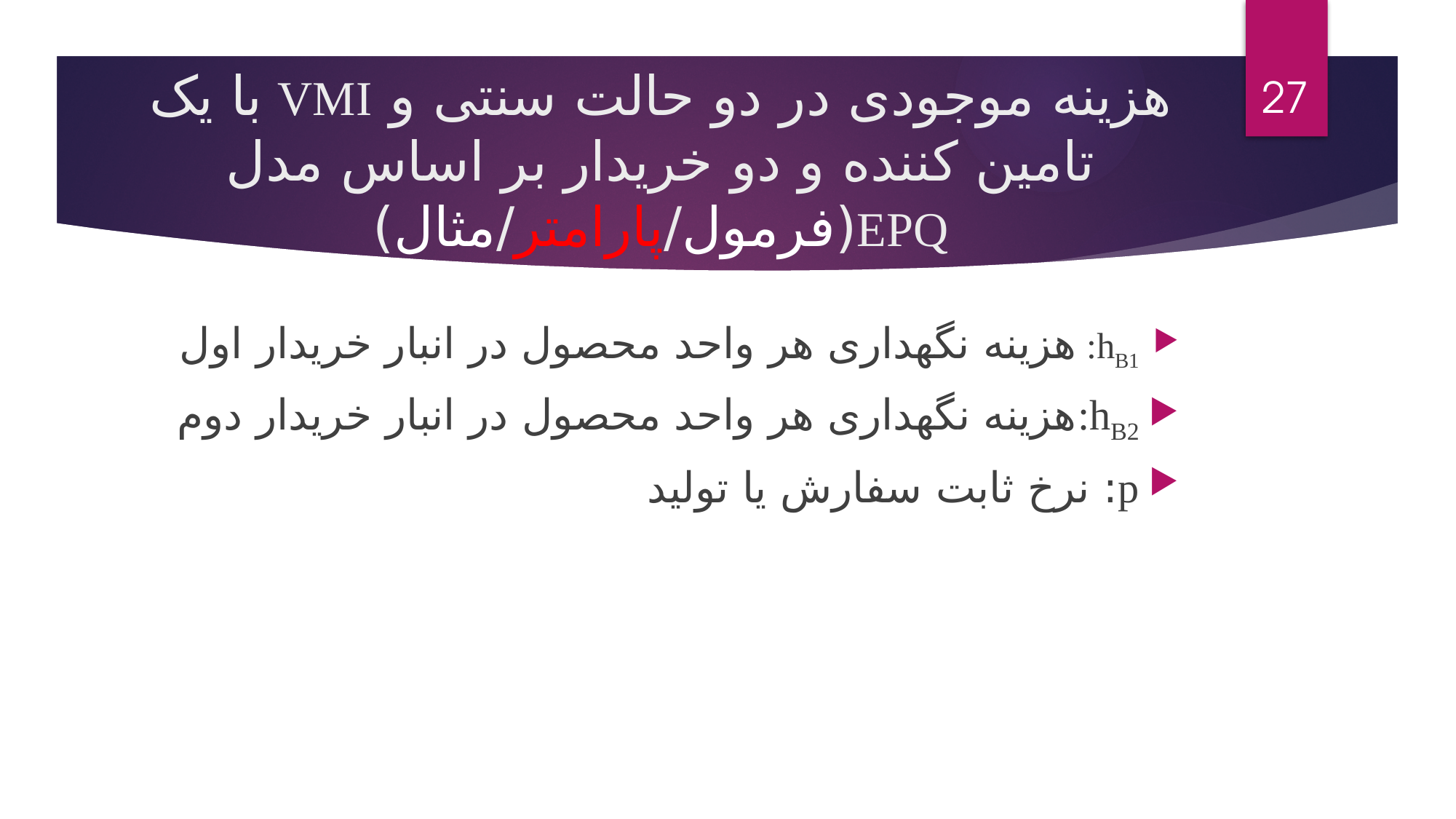

27
# هزینه موجودی در دو حالت سنتی و VMI با یک تامین کننده و دو خریدار بر اساس مدل EPQ(فرمول/پارامتر/مثال)
hB1: هزینه نگهداری هر واحد محصول در انبار خریدار اول
hB2:هزینه نگهداری هر واحد محصول در انبار خریدار دوم
p: نرخ ثابت سفارش یا تولید